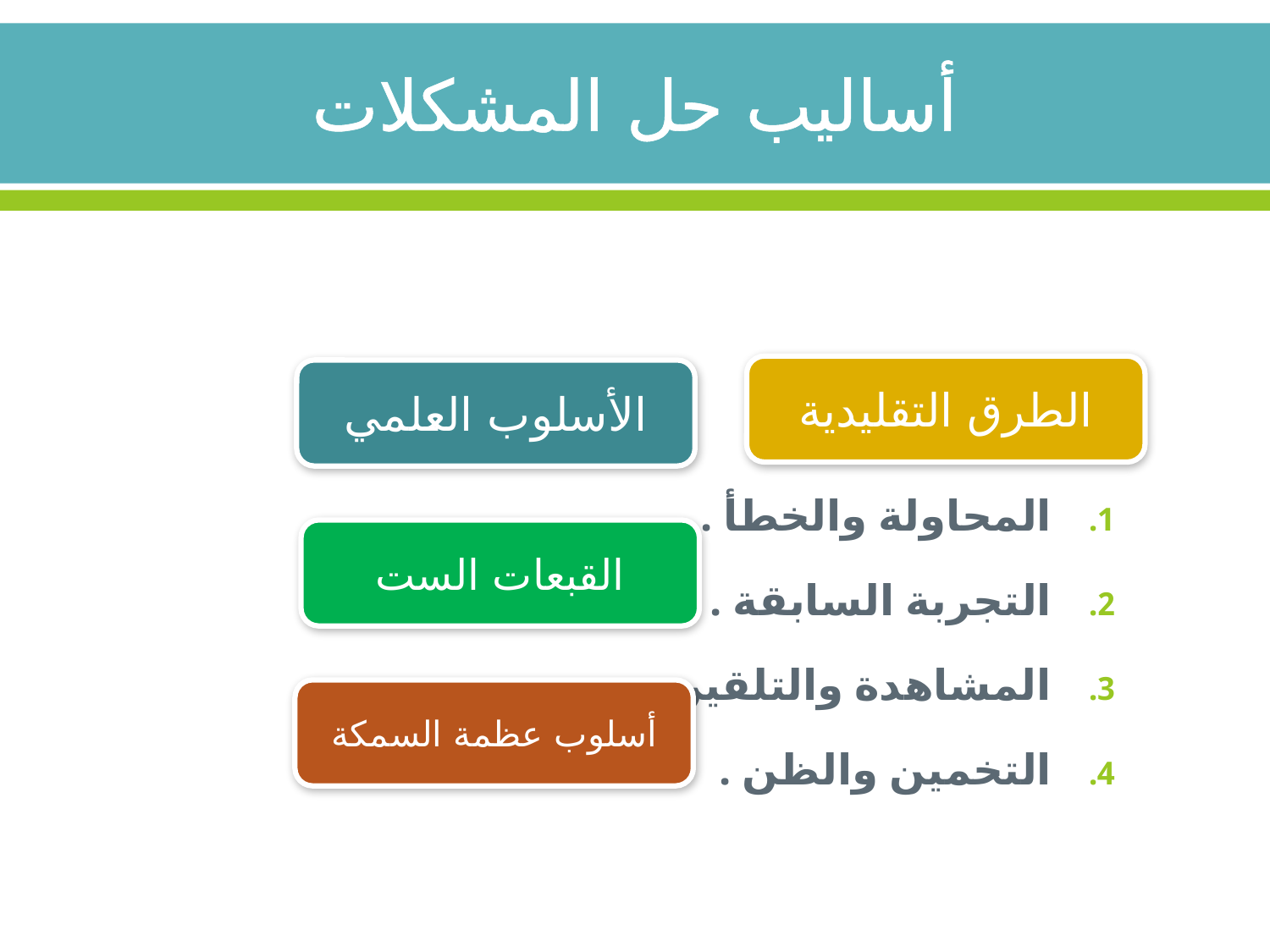

# أساليب حل المشكلات
الطرق التقليدية
الأسلوب العلمي

المحاولة والخطأ .
التجربة السابقة .
المشاهدة والتلقين .
التخمين والظن .

القبعات الست
أسلوب عظمة السمكة